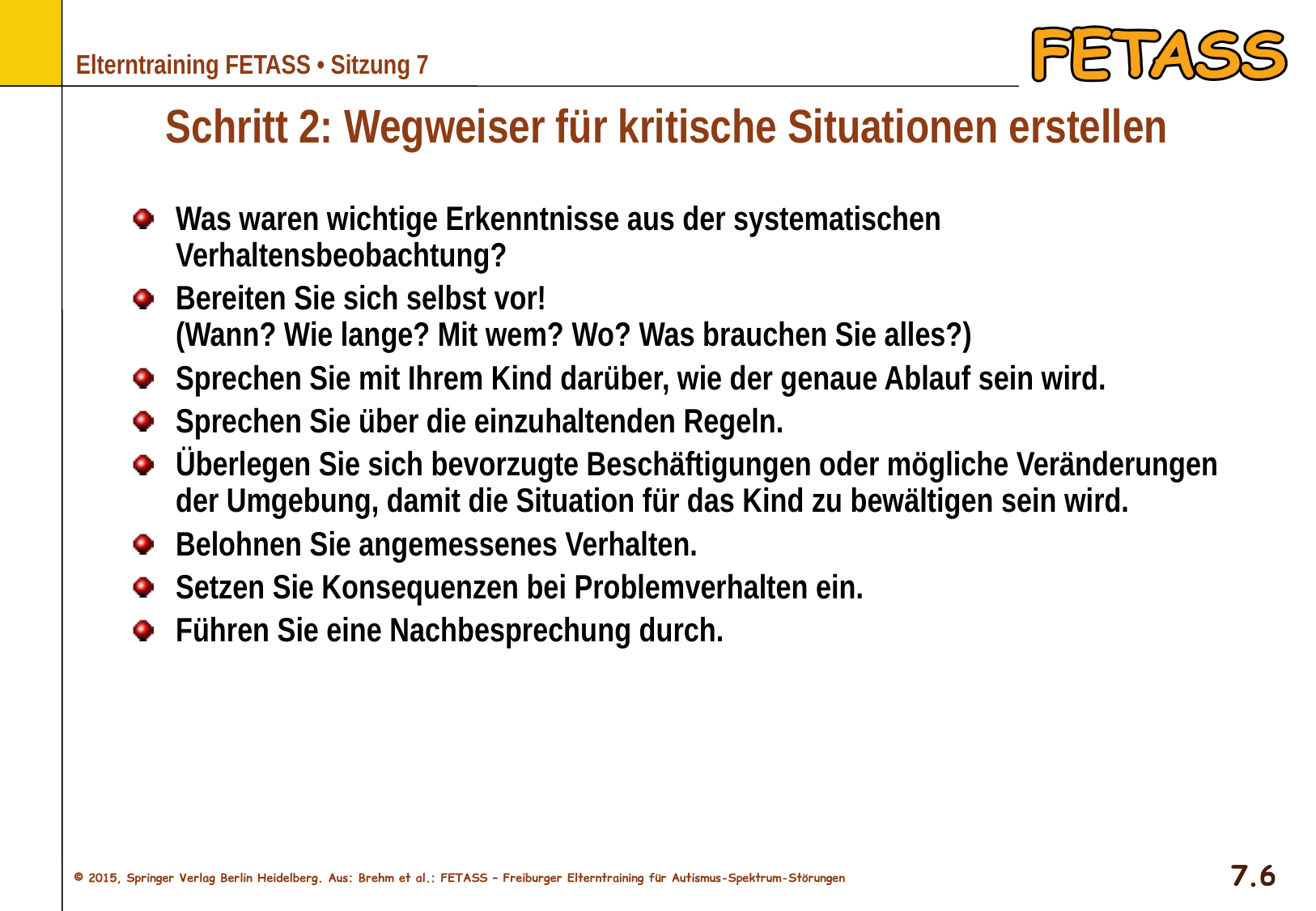

# Schritt 2: Wegweiser für kritische Situationen erstellen
Was waren wichtige Erkenntnisse aus der systematischen Verhaltensbeobachtung?
Bereiten Sie sich selbst vor!
(Wann? Wie lange? Mit wem? Wo? Was brauchen Sie alles?)
Sprechen Sie mit Ihrem Kind darüber, wie der genaue Ablauf sein wird.
Sprechen Sie über die einzuhaltenden Regeln.
Überlegen Sie sich bevorzugte Beschäftigungen oder mögliche Veränderungen der Umgebung, damit die Situation für das Kind zu bewältigen sein wird.
Belohnen Sie angemessenes Verhalten.
Setzen Sie Konsequenzen bei Problemverhalten ein.
Führen Sie eine Nachbesprechung durch.
7.6